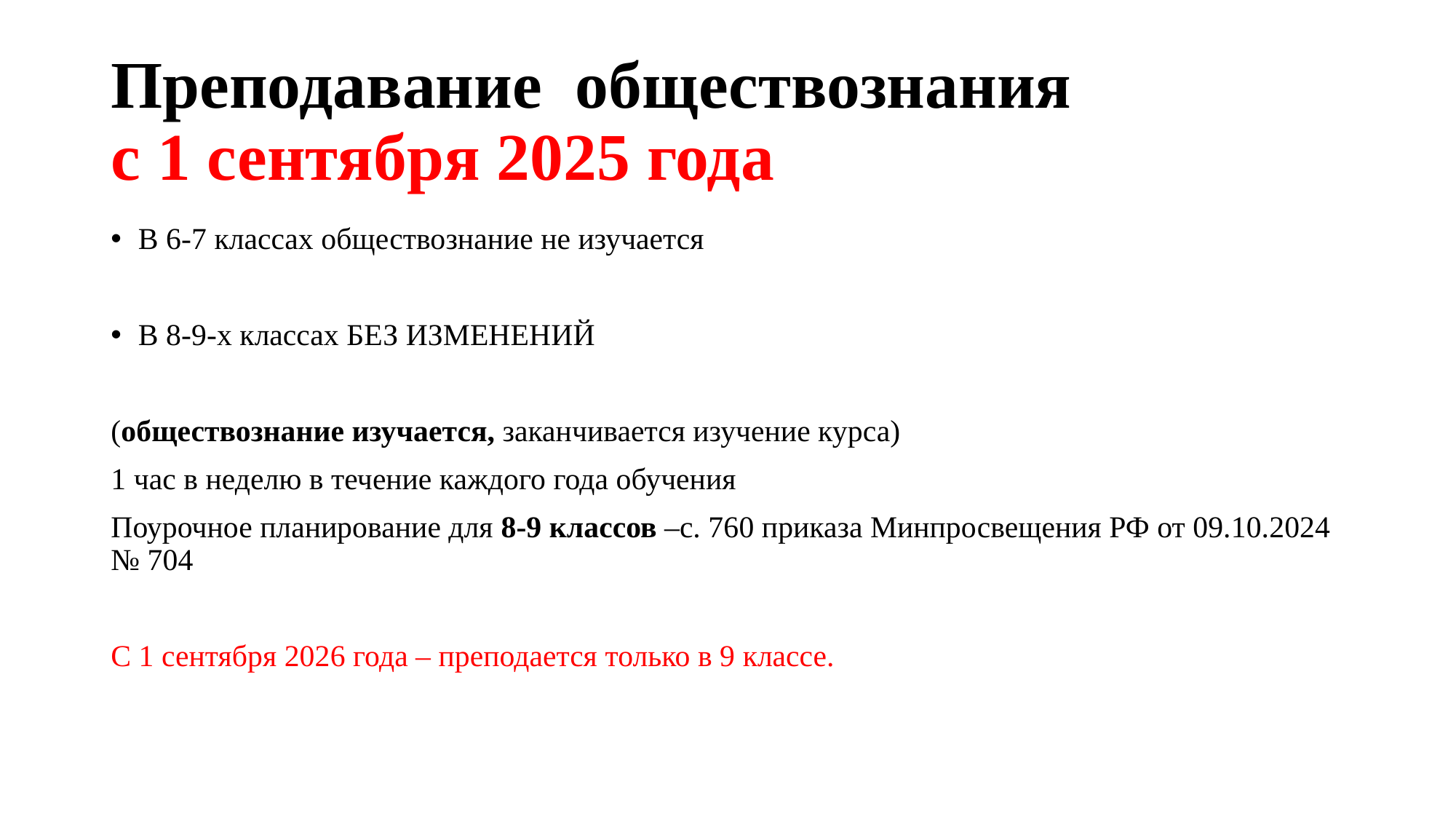

# Преподавание  обществознания с 1 сентября 2025 года
В 6-7 классах обществознание не изучается

В 8-9-х классах БЕЗ ИЗМЕНЕНИЙ

(обществознание изучается, заканчивается изучение курса)
1 час в неделю в течение каждого года обучения
Поурочное планирование для 8-9 классов –с. 760 приказа Минпросвещения РФ от 09.10.2024 № 704

С 1 сентября 2026 года – преподается только в 9 классе.